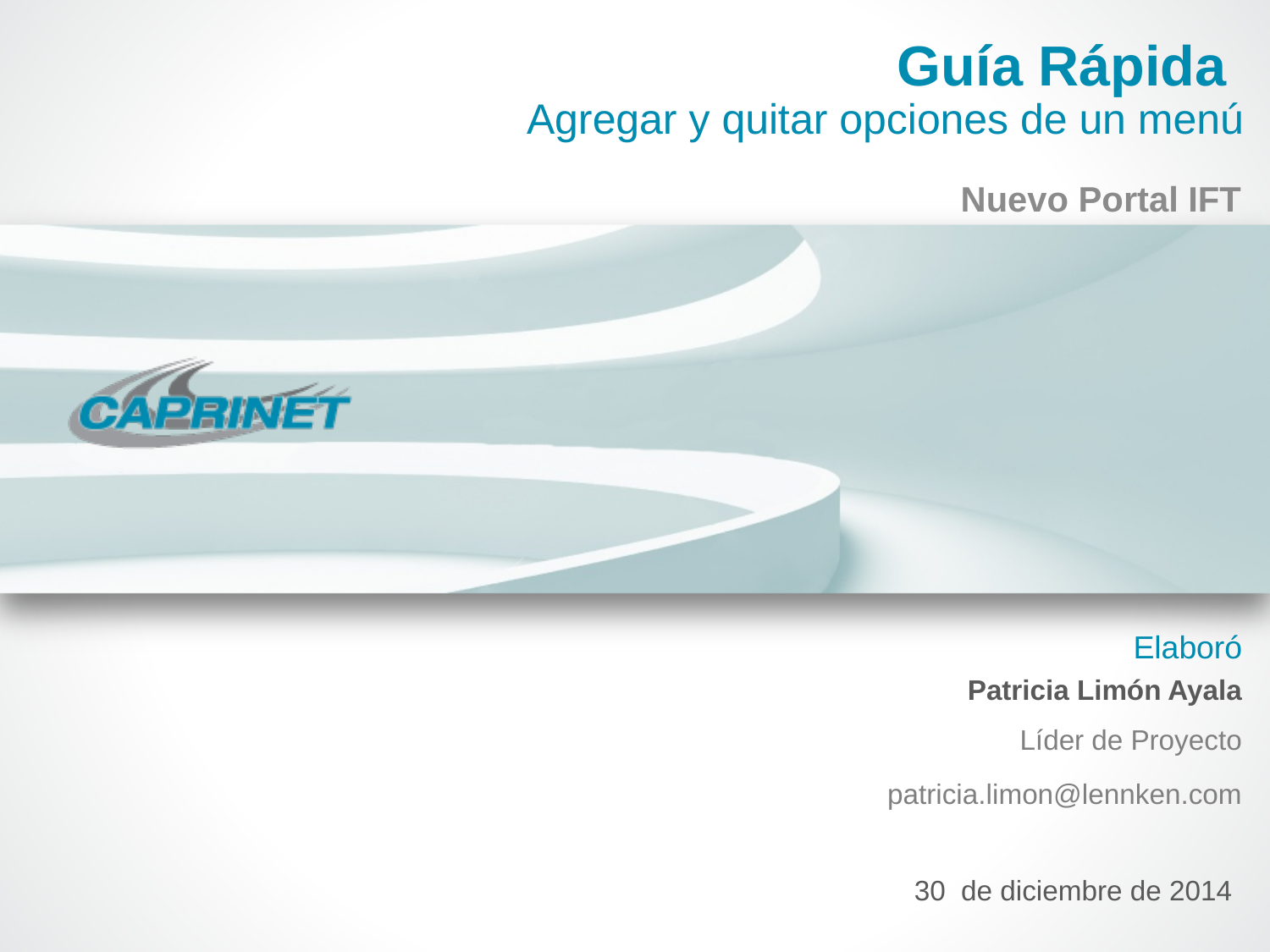

# Guía Rápida
Agregar y quitar opciones de un menú
Nuevo Portal IFT
Patricia Limón Ayala
Líder de Proyecto
patricia.limon@lennken.com
30  de diciembre de 2014